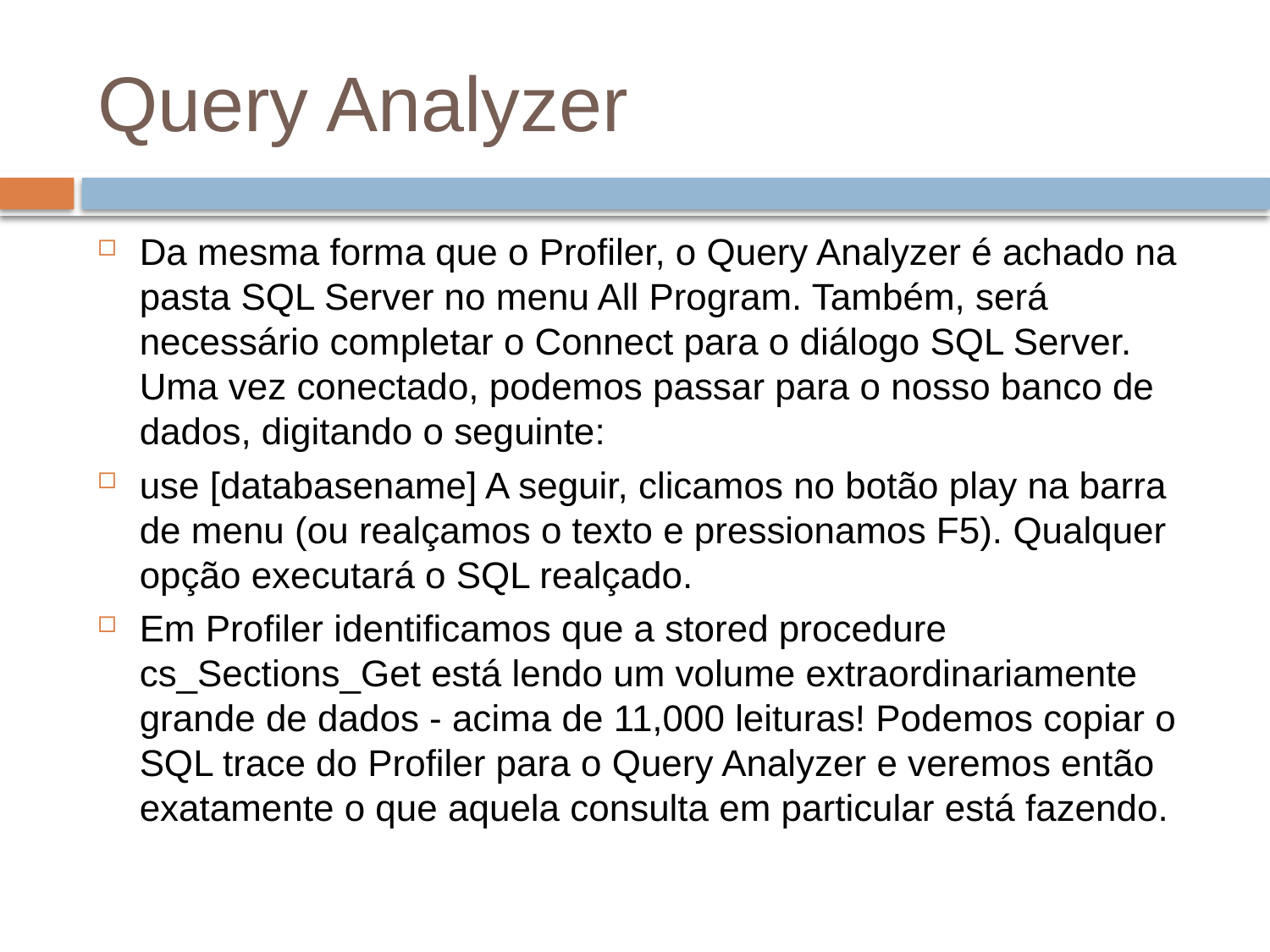

# Query Analyzer
Da mesma forma que o Profiler, o Query Analyzer é achado na pasta SQL Server no menu All Program. Também, será necessário completar o Connect para o diálogo SQL Server. Uma vez conectado, podemos passar para o nosso banco de dados, digitando o seguinte:
use [databasename] A seguir, clicamos no botão play na barra de menu (ou realçamos o texto e pressionamos F5). Qualquer opção executará o SQL realçado.
Em Profiler identificamos que a stored procedure cs_Sections_Get está lendo um volume extraordinariamente grande de dados - acima de 11,000 leituras! Podemos copiar o SQL trace do Profiler para o Query Analyzer e veremos então exatamente o que aquela consulta em particular está fazendo.